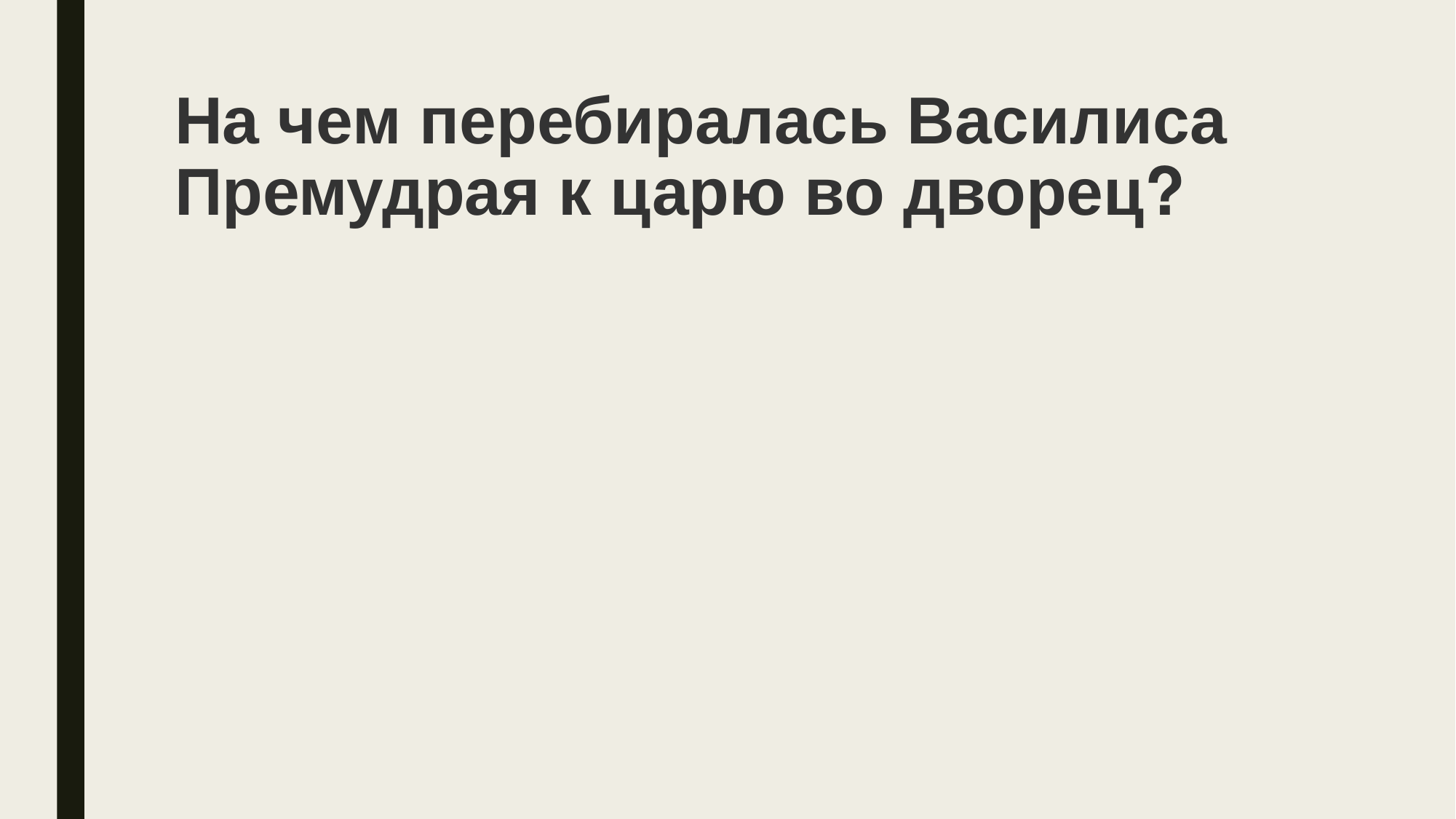

# На чем перебиралась Василиса Премудрая к царю во дворец?